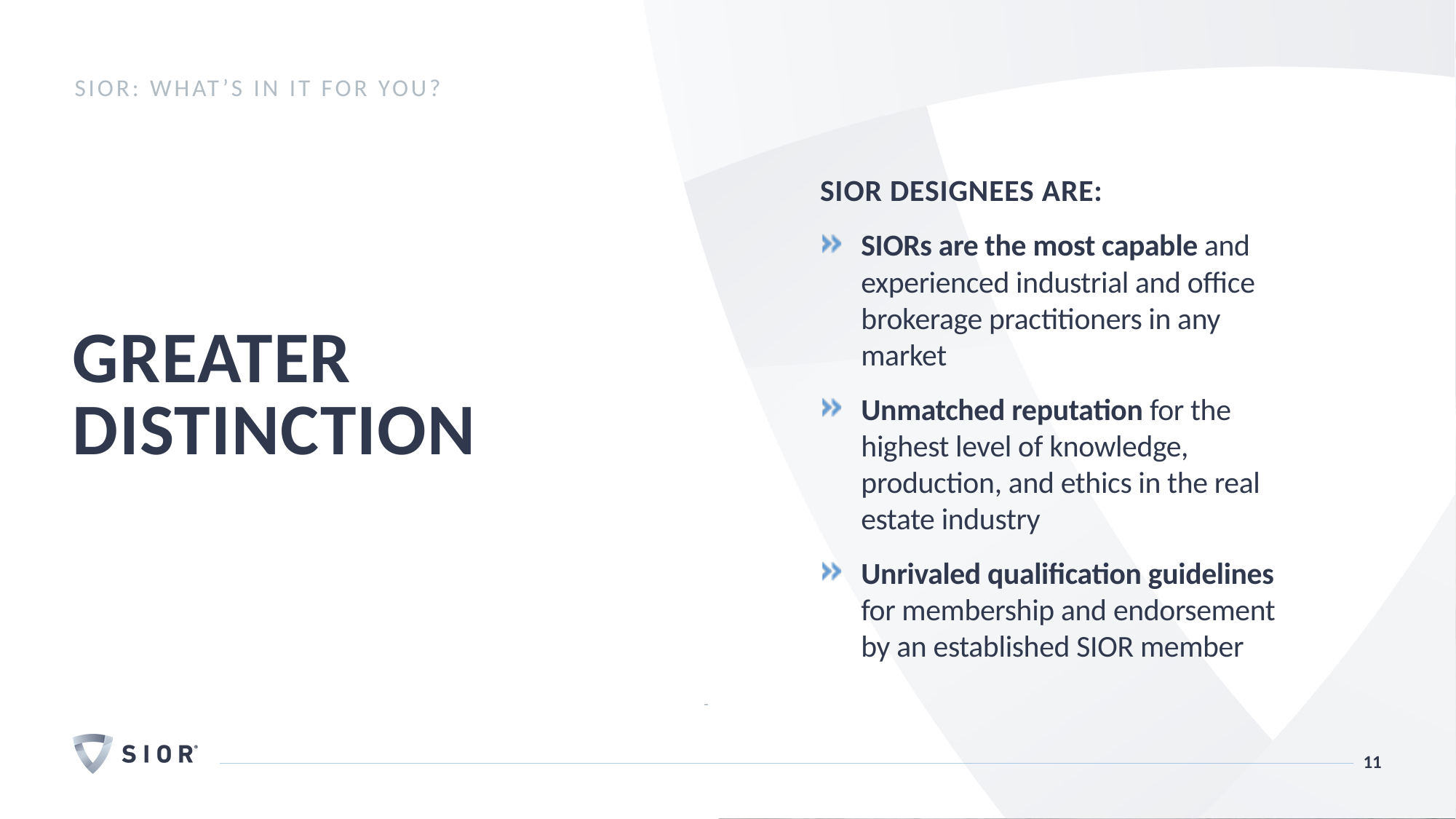

SIOR: What’s in it for you?
SIOR DESIGNEES ARE:
SIORs are the most capable and experienced industrial and office brokerage practitioners in any market
Unmatched reputation for the highest level of knowledge, production, and ethics in the real estate industry
Unrivaled qualification guidelines for membership and endorsement by an established SIOR member
GREATER DISTINCTION

	11